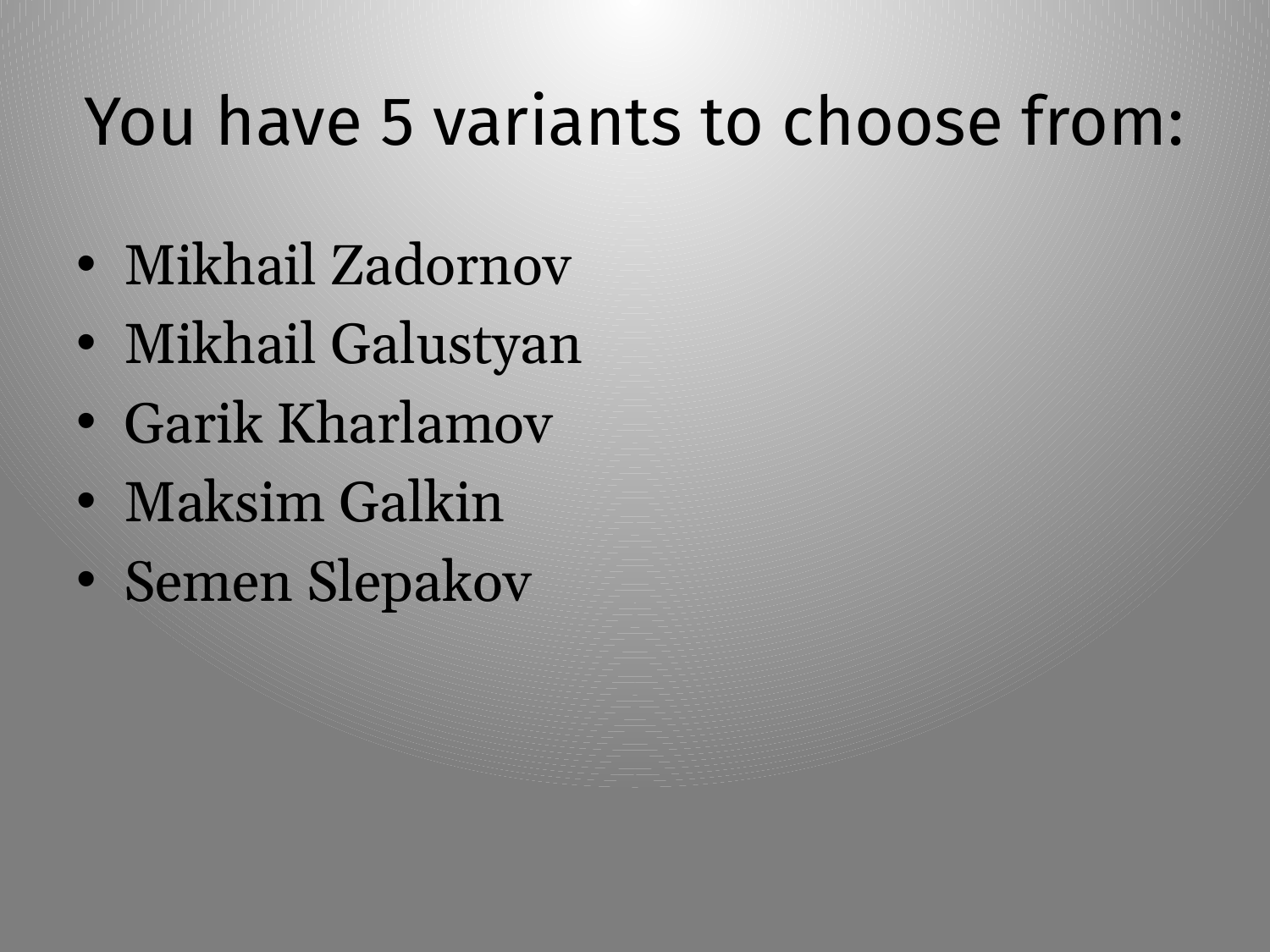

# You have 5 variants to choose from:
Mikhail Zadornov
Mikhail Galustyan
Garik Kharlamov
Maksim Galkin
Semen Slepakov